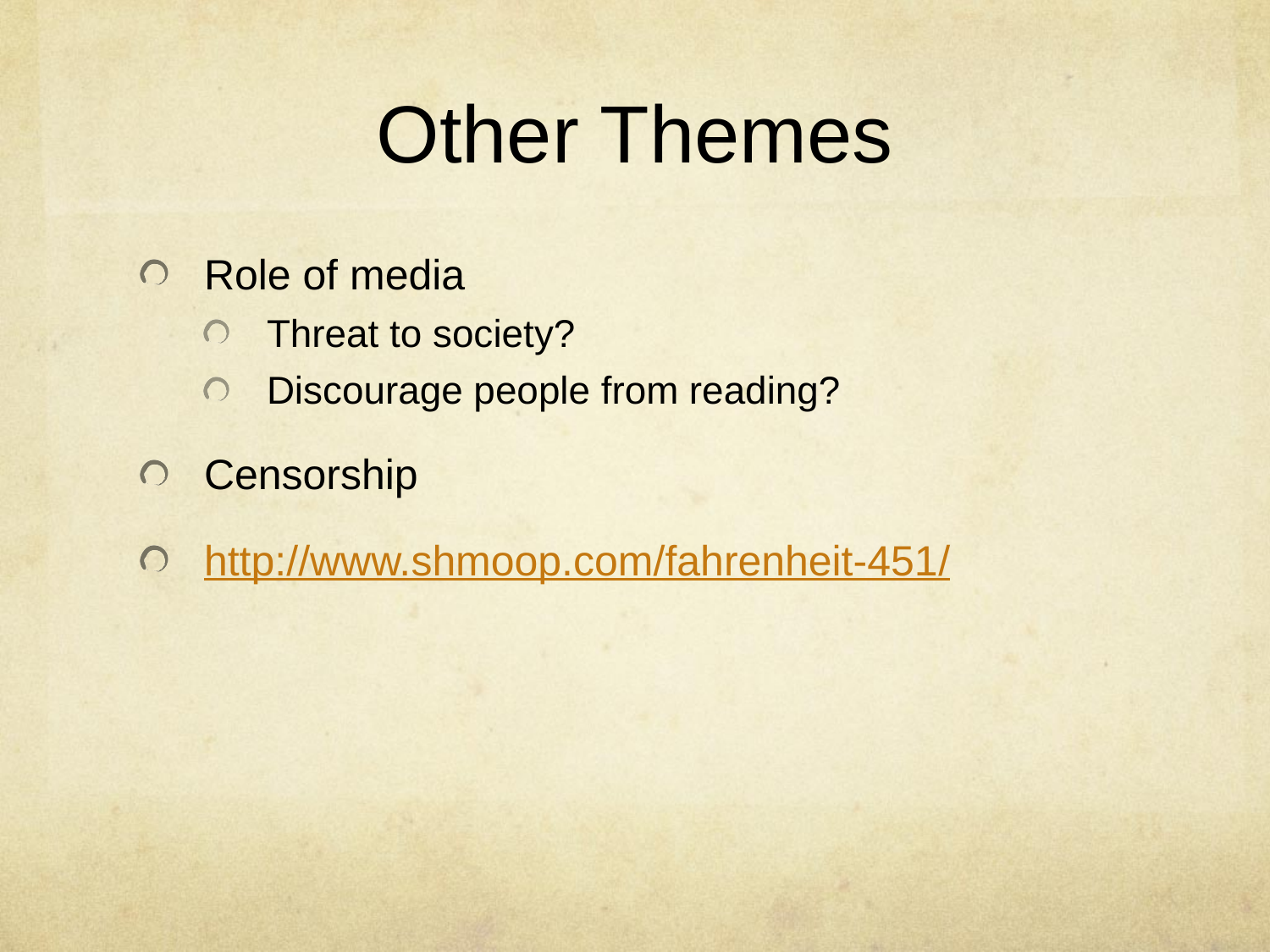

# Other Themes
Role of media
Threat to society?
Discourage people from reading?
Censorship
http://www.shmoop.com/fahrenheit-451/